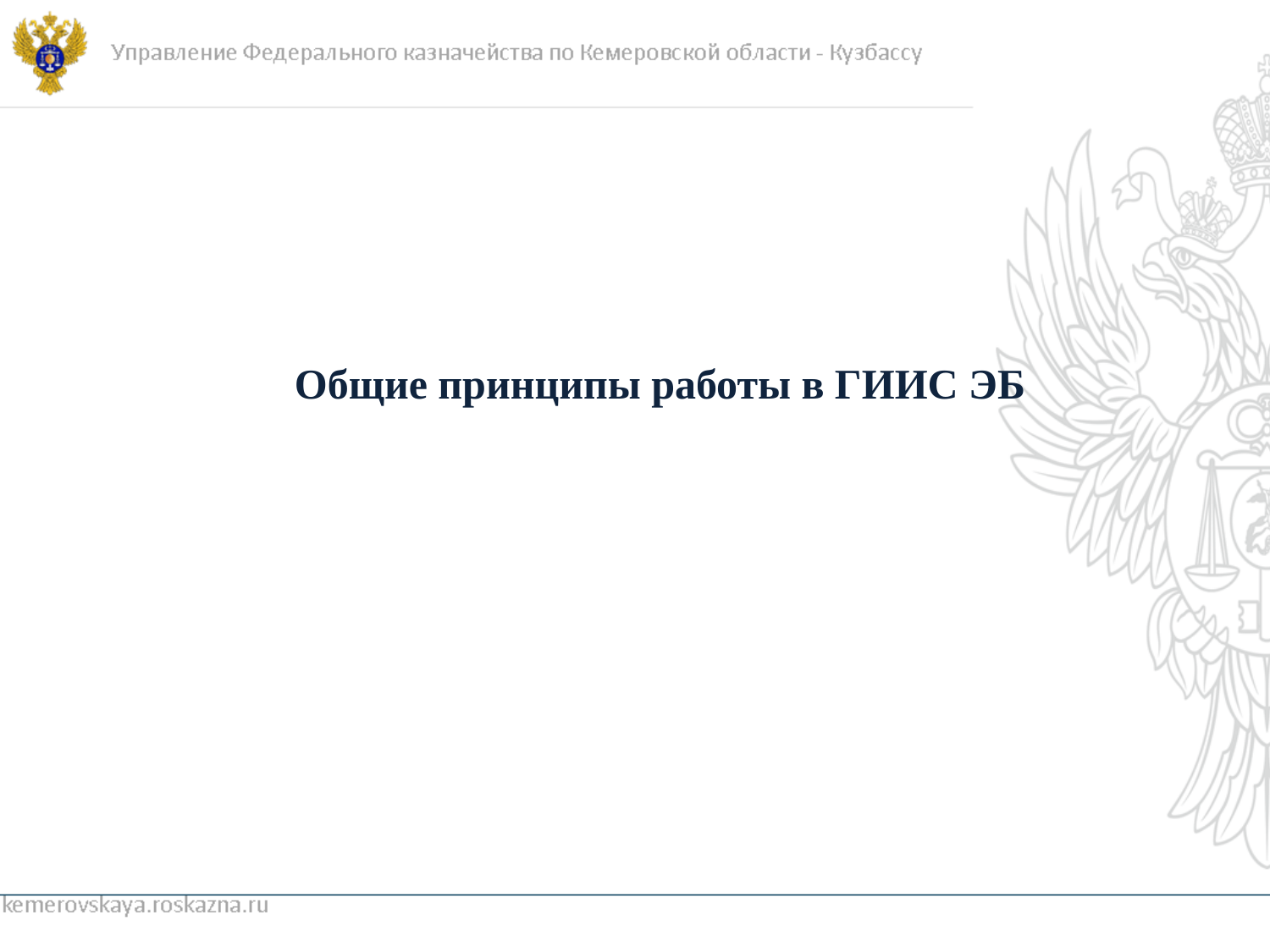

Общие принципы работы в ГИИС ЭБ

kemerovskaya.roskazna.ru
Управление Федерального казначейства по Кемеровской области - Кузбассу